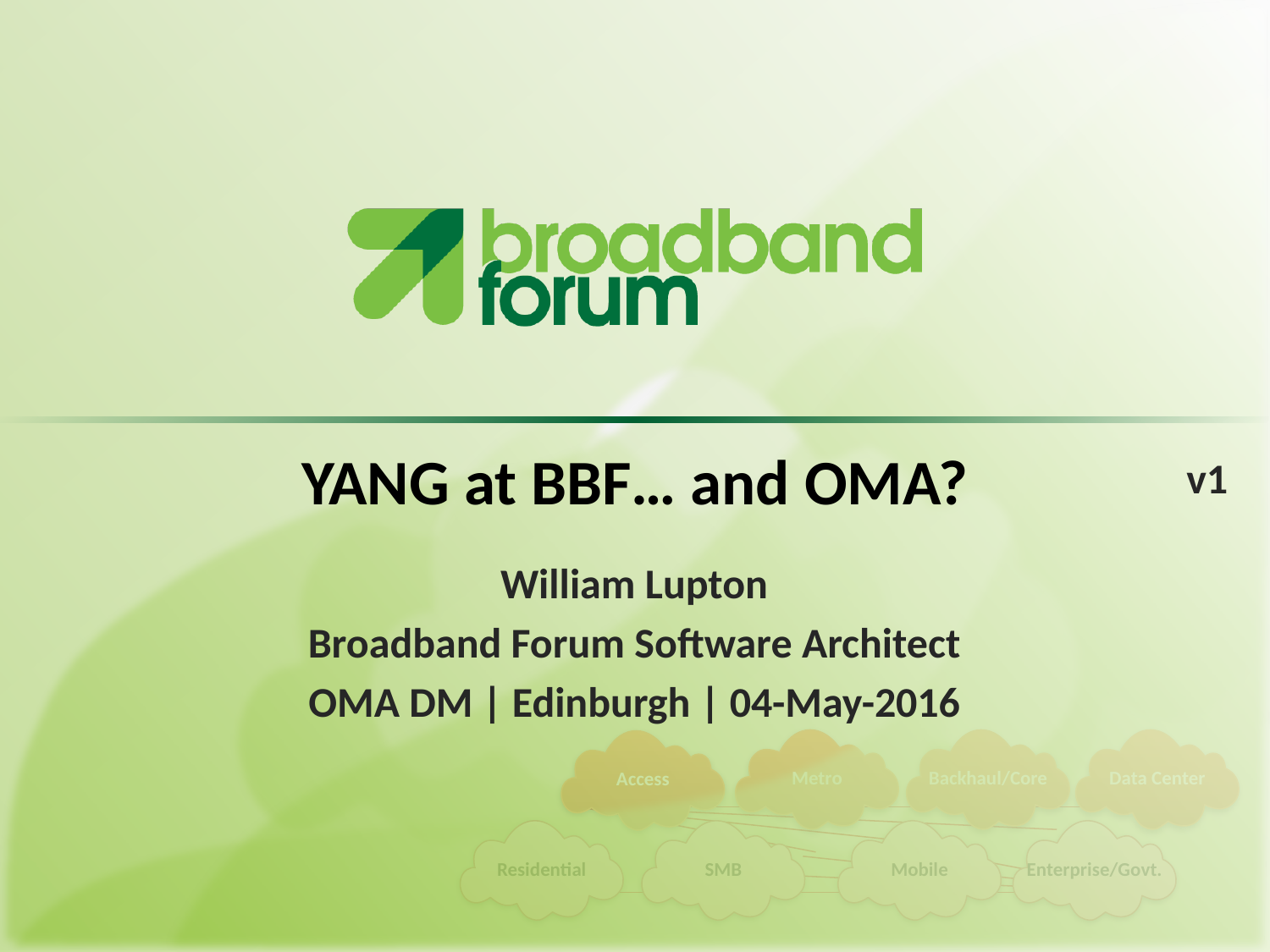

# YANG at BBF… and OMA?
v1
William Lupton
Broadband Forum Software Architect
OMA DM | Edinburgh | 04-May-2016